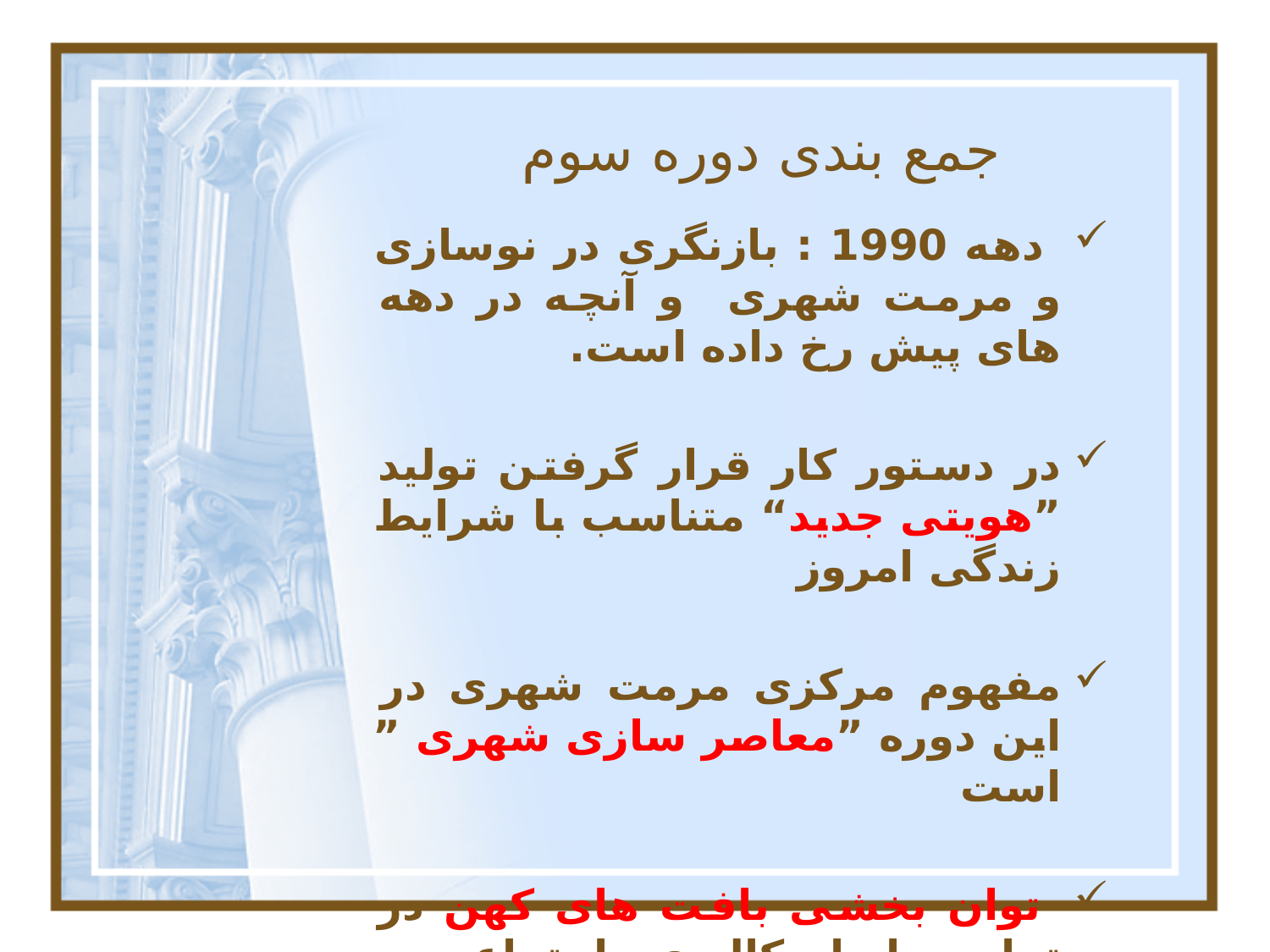

# جمع بندی دوره سوم
 دهه 1990 : بازنگری در نوسازی و مرمت شهری  و آنچه در دهه های پیش رخ داده است.

در دستور کار قرار گرفتن تولید ”هویتی جدید“ متناسب با شرایط زندگی امروز

مفهوم مرکزی مرمت شهری در این دوره ”معاصر سازی شهری ” است

 توان بخشی بافت های کهن در تمامی ابعاد کالبدی، اجتماعی و فرهنگی